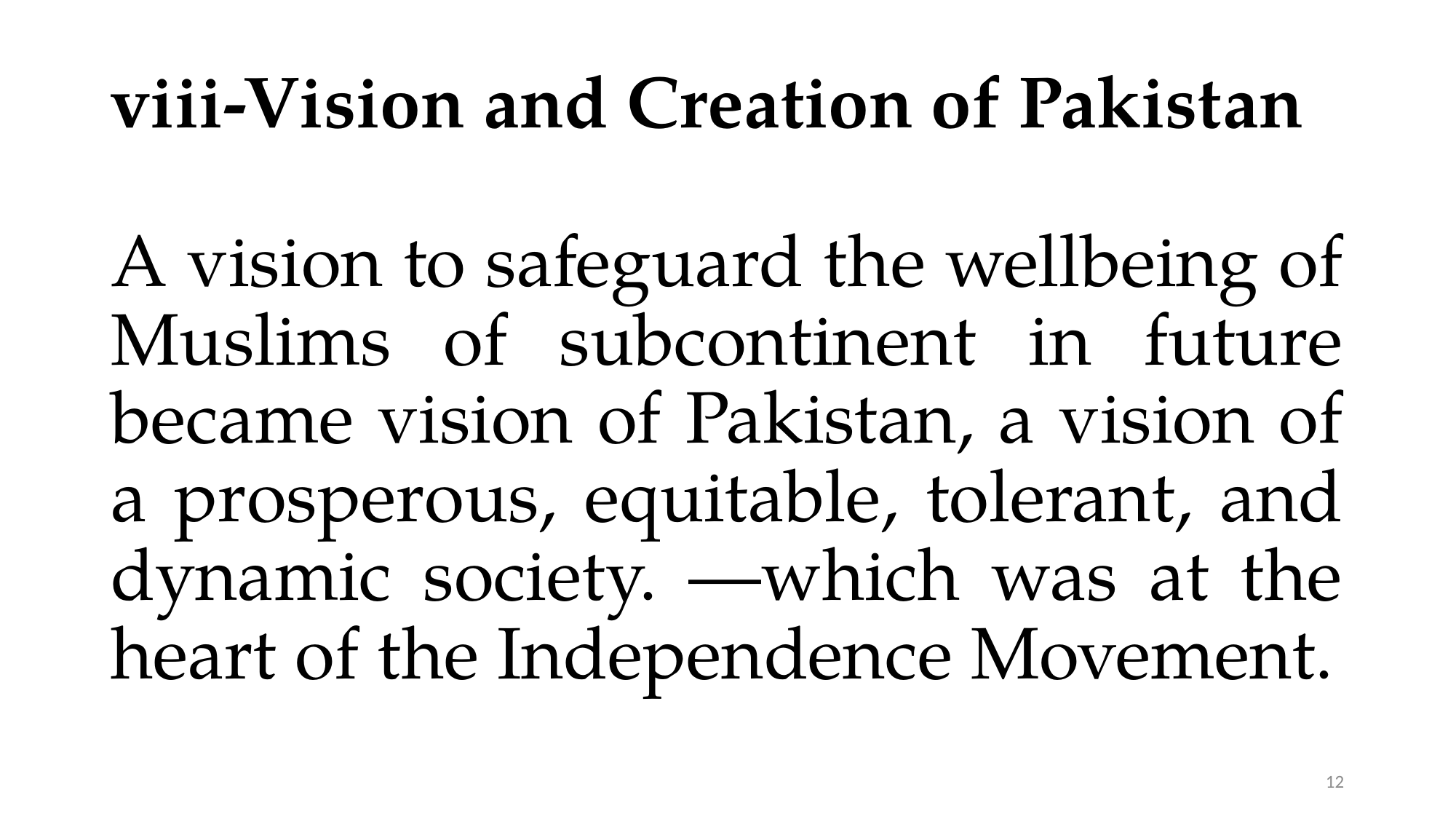

# viii-Vision and Creation of Pakistan
A vision to safeguard the wellbeing of Muslims of subcontinent in future became vision of Pakistan, a vision of a prosperous, equitable, tolerant, and dynamic society. —which was at the heart of the Independence Movement.

12